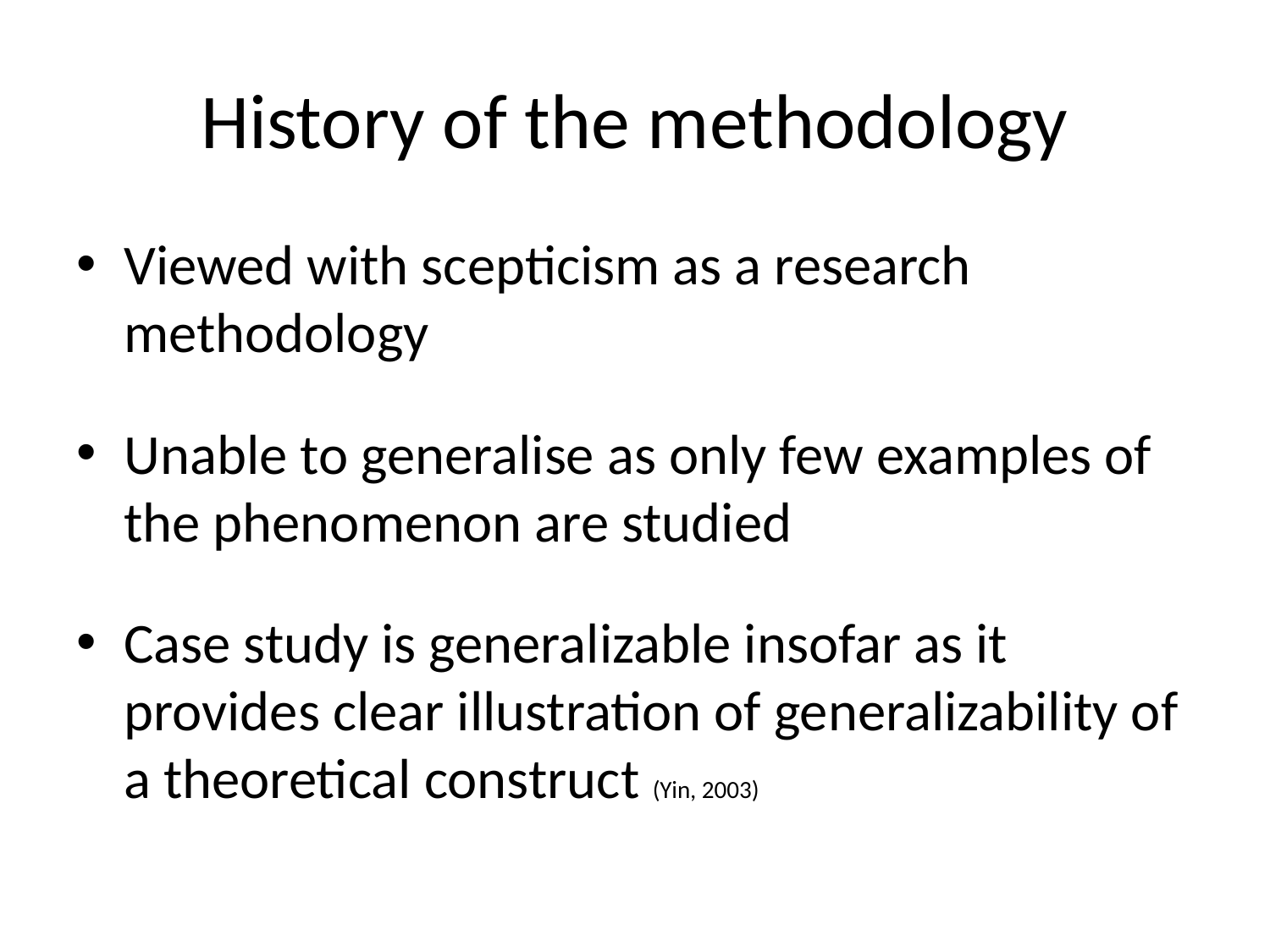

# History of the methodology
Viewed with scepticism as a research methodology
Unable to generalise as only few examples of the phenomenon are studied
Case study is generalizable insofar as it provides clear illustration of generalizability of a theoretical construct (Yin, 2003)